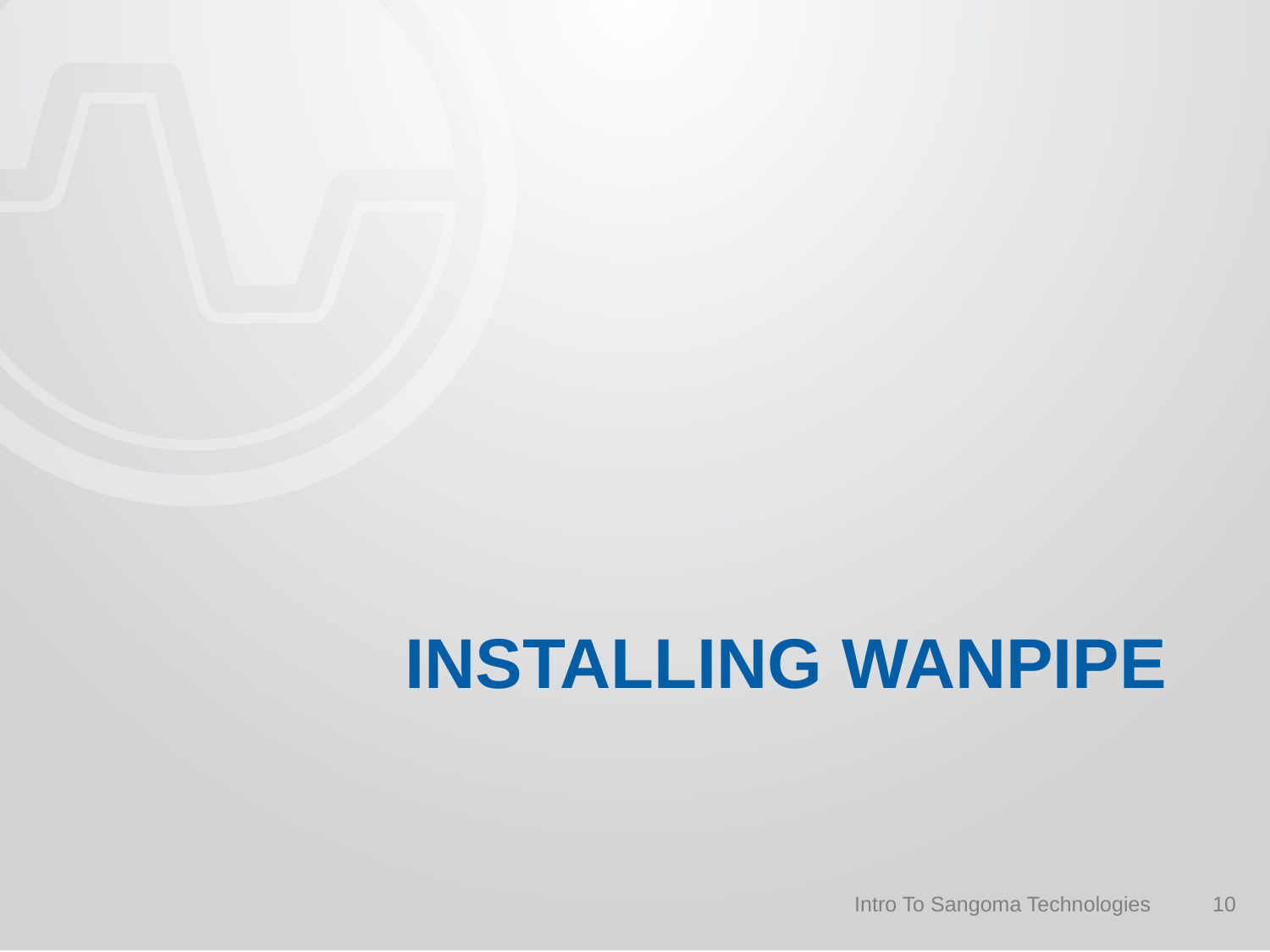

# Installing Wanpipe
Intro To Sangoma Technologies
10